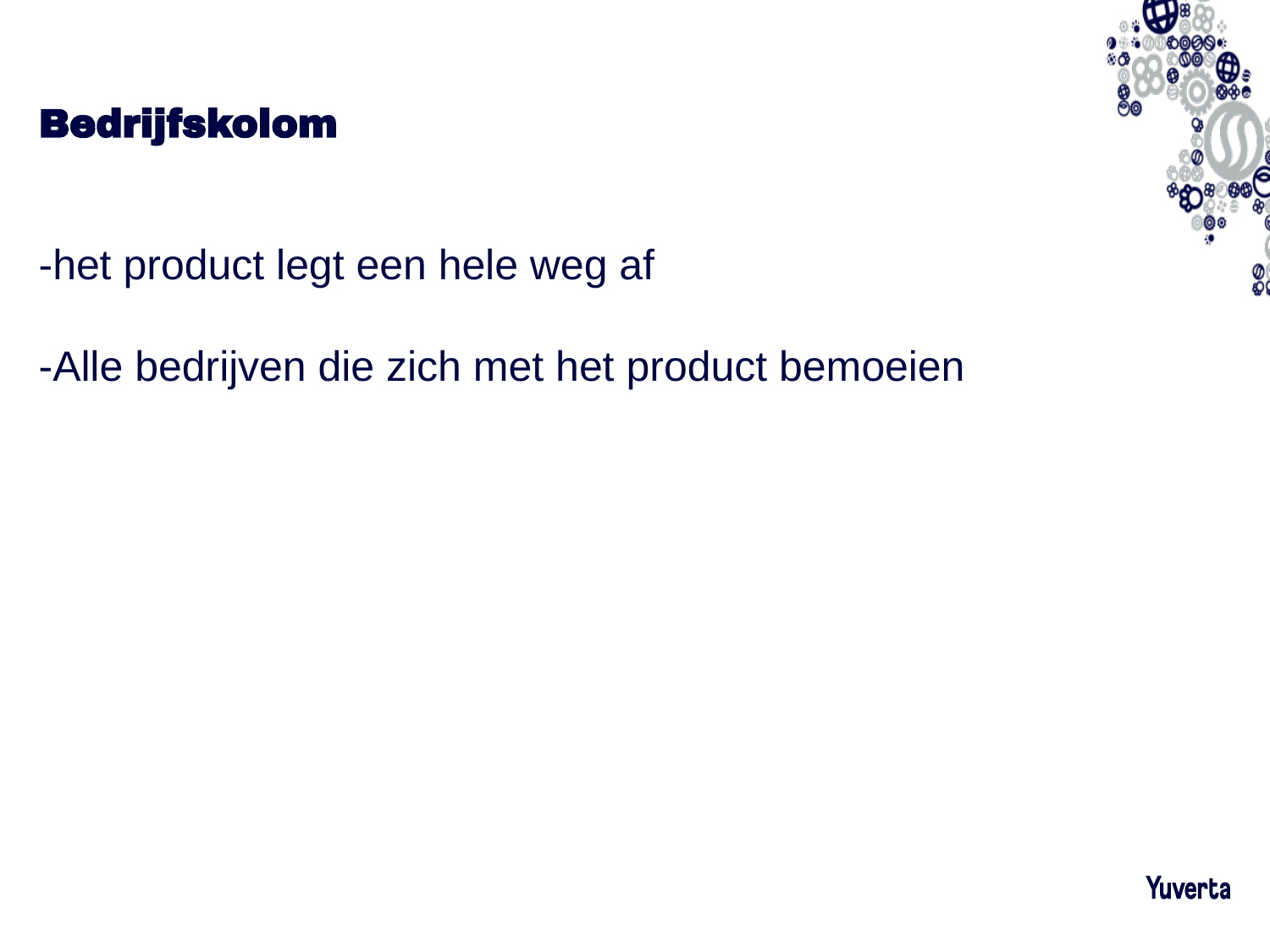

# Bedrijfskolom
-het product legt een hele weg af

-Alle bedrijven die zich met het product bemoeien